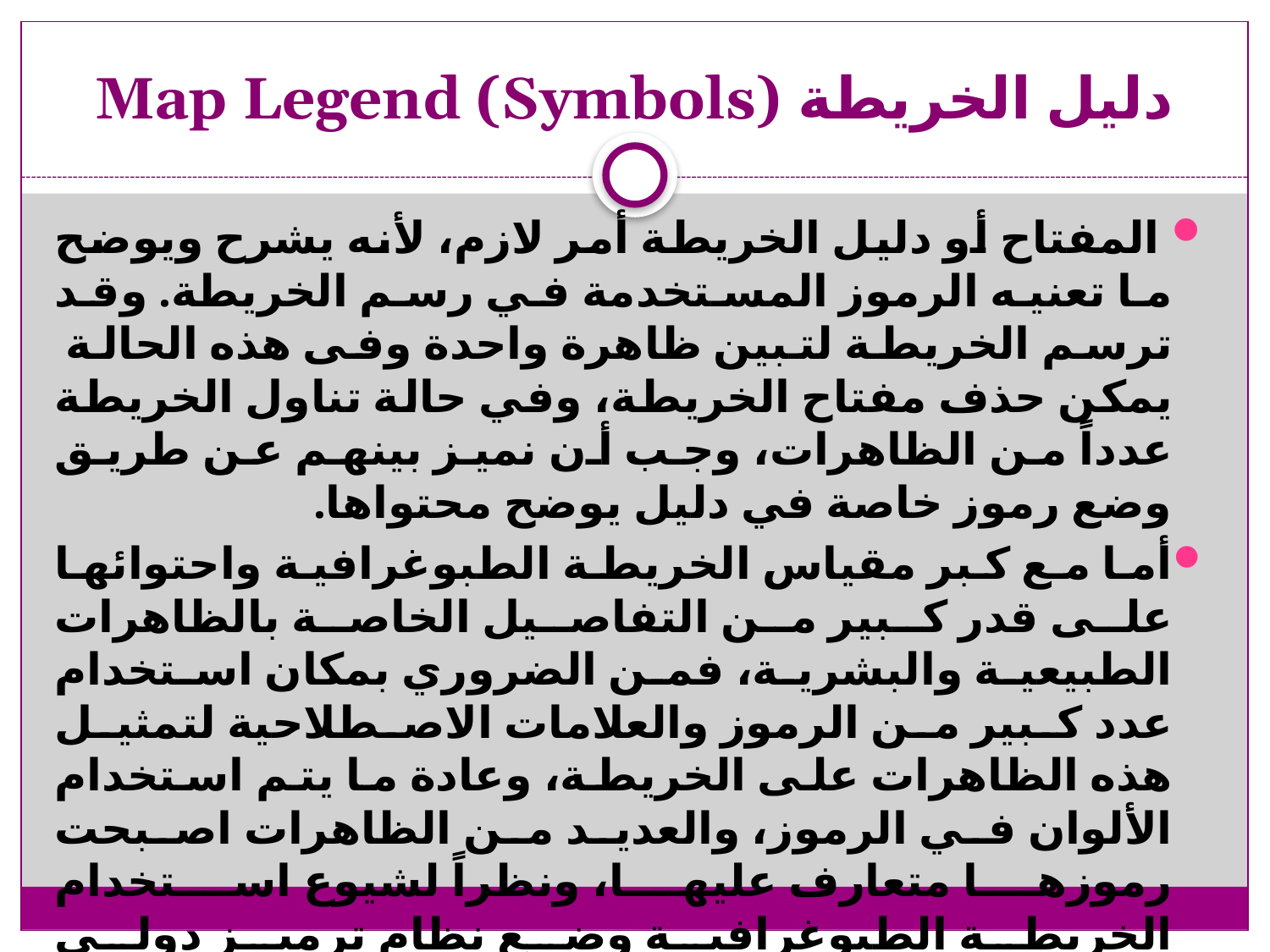

# دليل الخريطة Map Legend (Symbols)
 المفتاح أو دليل الخريطة أمر لازم، لأنه يشرح ويوضح ما تعنيه الرموز المستخدمة في رسم الخريطة. وقد ترسم الخريطة لتبين ظاهرة واحدة وفى هذه الحالة  يمكن حذف مفتاح الخريطة، وفي حالة تناول الخريطة عدداً من الظاهرات، وجب أن نميز بينهم عن طريق وضع رموز خاصة في دليل يوضح محتواها.
أما مع كبر مقياس الخريطة الطبوغرافية واحتوائها على قدر كبير من التفاصيل الخاصة بالظاهرات الطبيعية والبشرية، فمن الضروري بمكان استخدام عدد كبير من الرموز والعلامات الاصطلاحية لتمثيل هذه الظاهرات على الخريطة، وعادة ما يتم استخدام الألوان في الرموز، والعديد من الظاهرات اصبحت رموزها متعارف عليها، ونظراً لشيوع استخدام الخريطة الطبوغرافية وضع نظام ترميز دولي للعلامات والرموز حتي يسهل قراءتها وتحلليها.